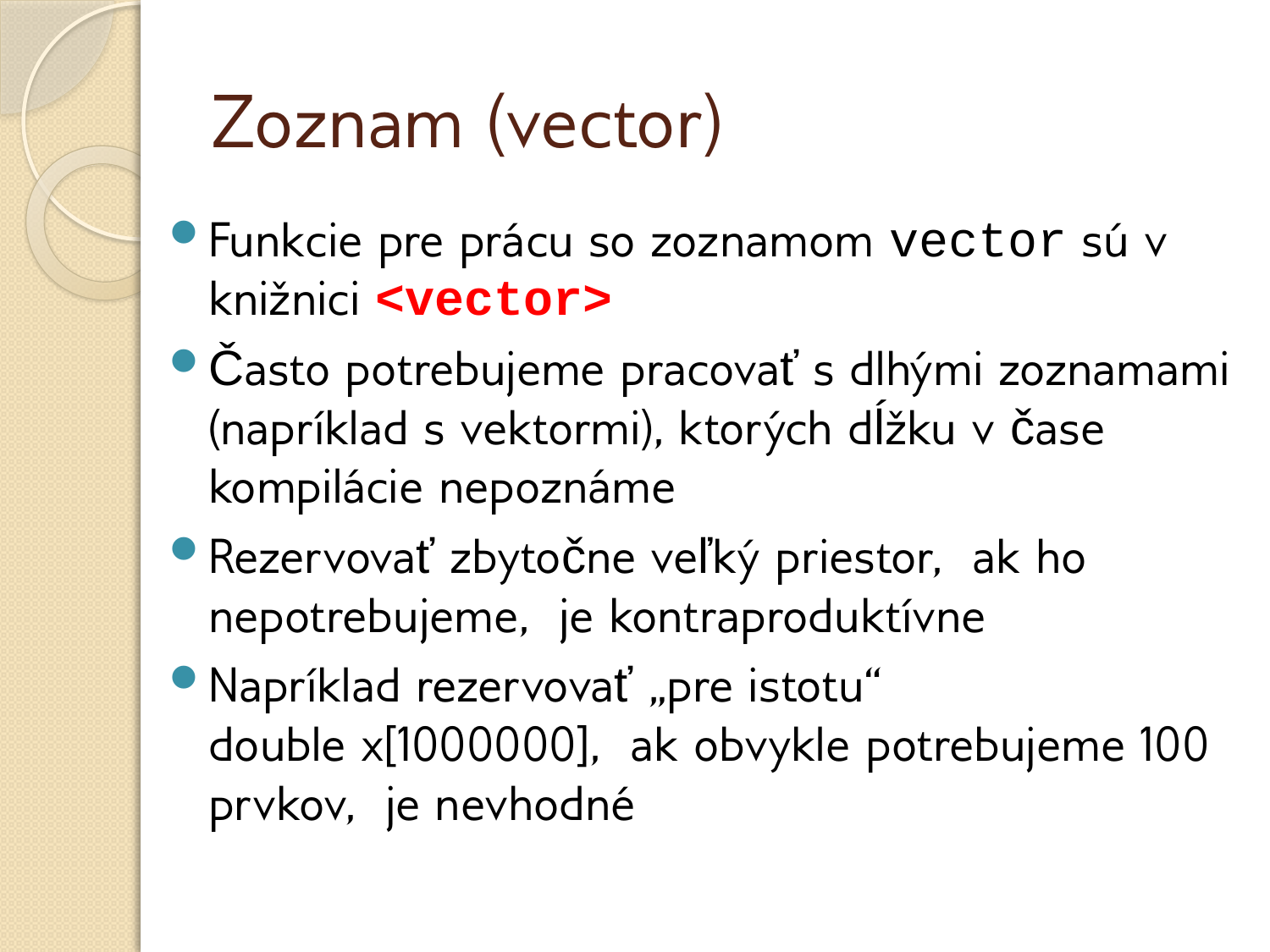

# Zoznam (vector)
Funkcie pre prácu so zoznamom vector sú v knižnici <vector>
Často potrebujeme pracovať s dlhými zoznamami (napríklad s vektormi), ktorých dĺžku v čase kompilácie nepoznáme
Rezervovať zbytočne veľký priestor,  ak ho nepotrebujeme,  je kontraproduktívne
Napríklad rezervovať „pre istotu“
double x[1000000],  ak obvykle potrebujeme 100 prvkov,  je nevhodné